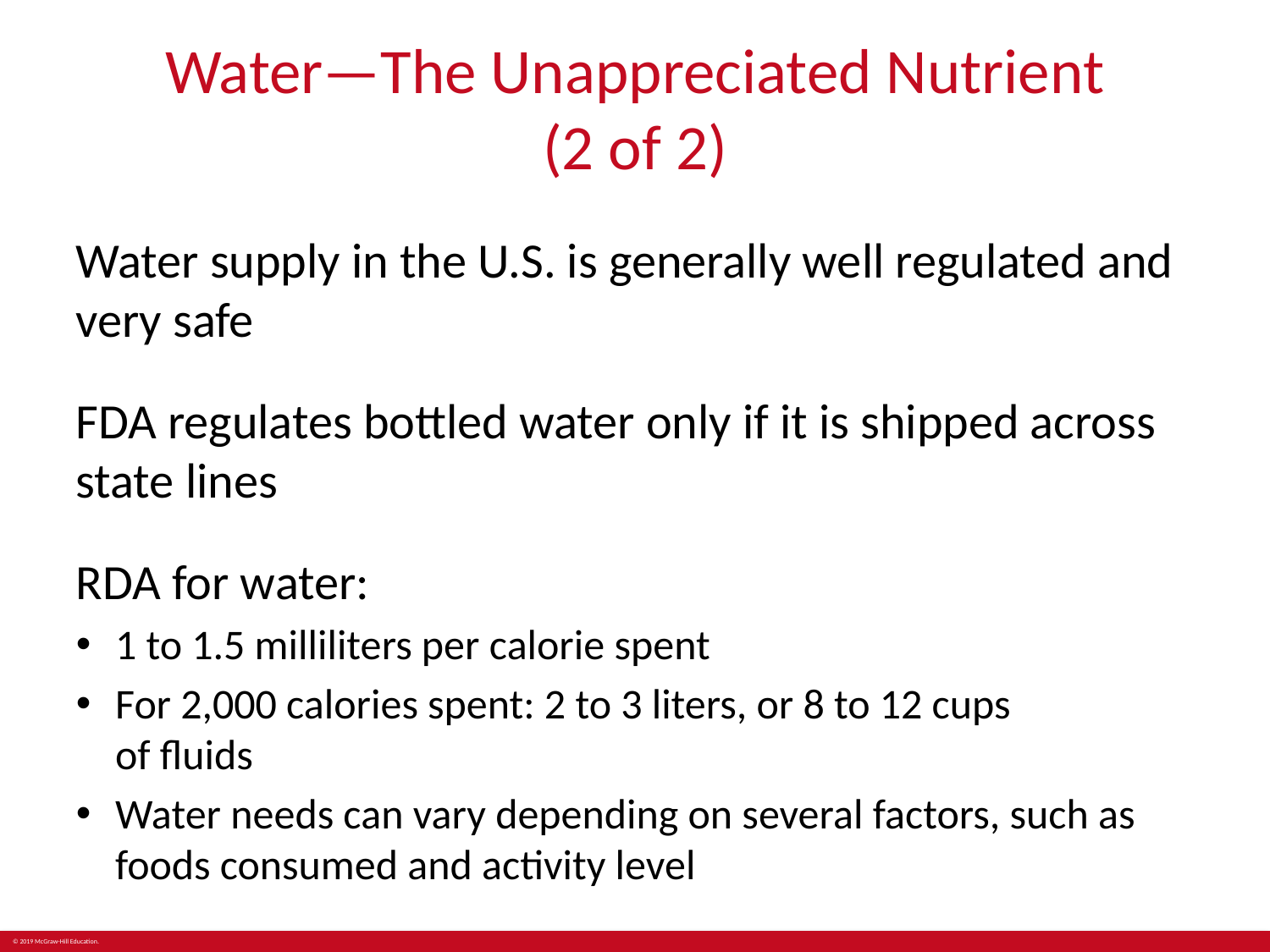

# Water—The Unappreciated Nutrient (2 of 2)
Water supply in the U.S. is generally well regulated and very safe
FDA regulates bottled water only if it is shipped across state lines
RDA for water:
1 to 1.5 milliliters per calorie spent
For 2,000 calories spent: 2 to 3 liters, or 8 to 12 cups
of fluids
Water needs can vary depending on several factors, such as foods consumed and activity level